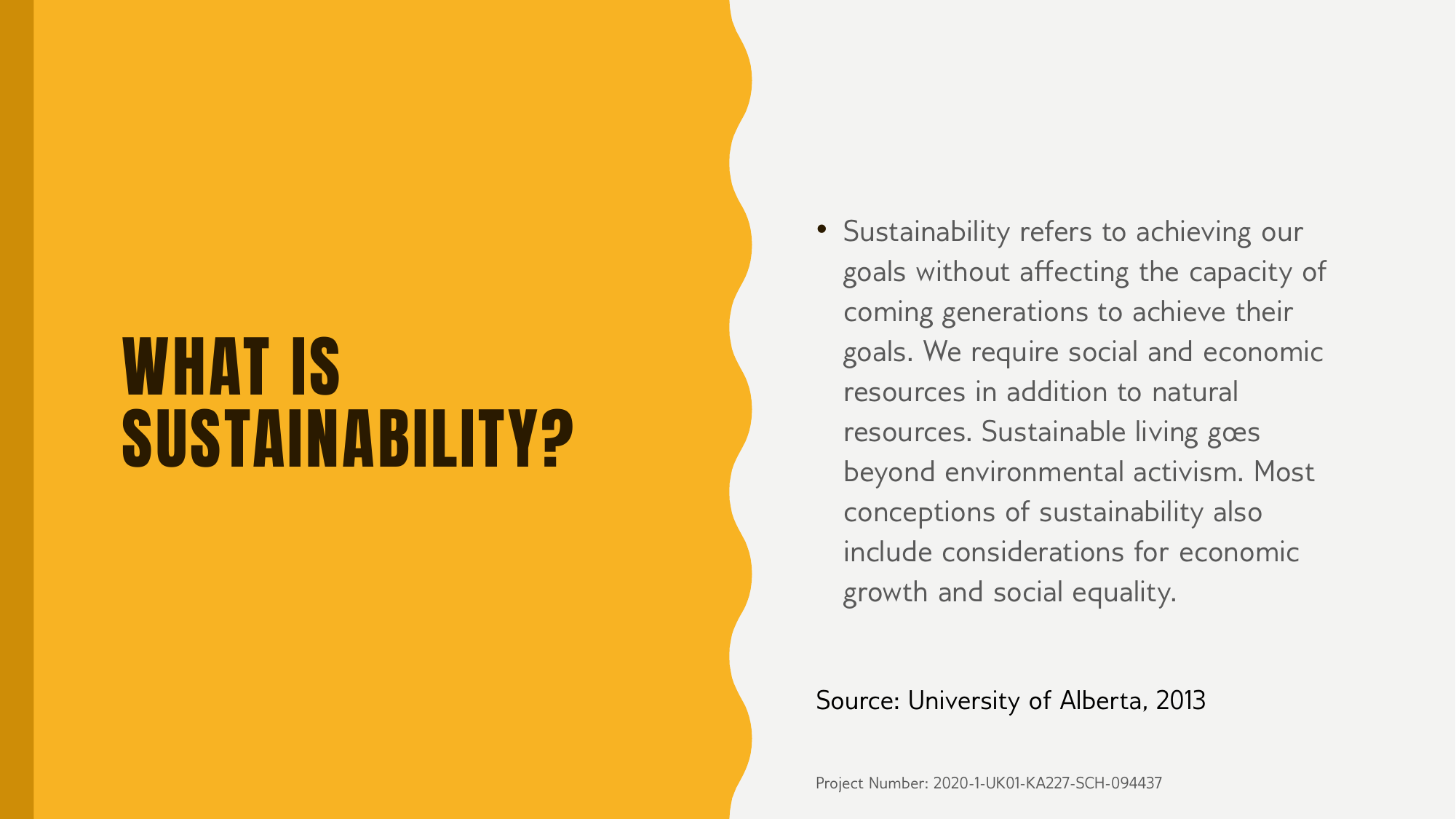

Sustainability refers to achieving our goals without affecting the capacity of coming generations to achieve their goals. We require social and economic resources in addition to natural resources. Sustainable living goes beyond environmental activism. Most conceptions of sustainability also include considerations for economic growth and social equality.
# WHAT IS SUSTAINABILITY?
Source: University of Alberta, 2013
Project Number: 2020-1-UK01-KA227-SCH-094437